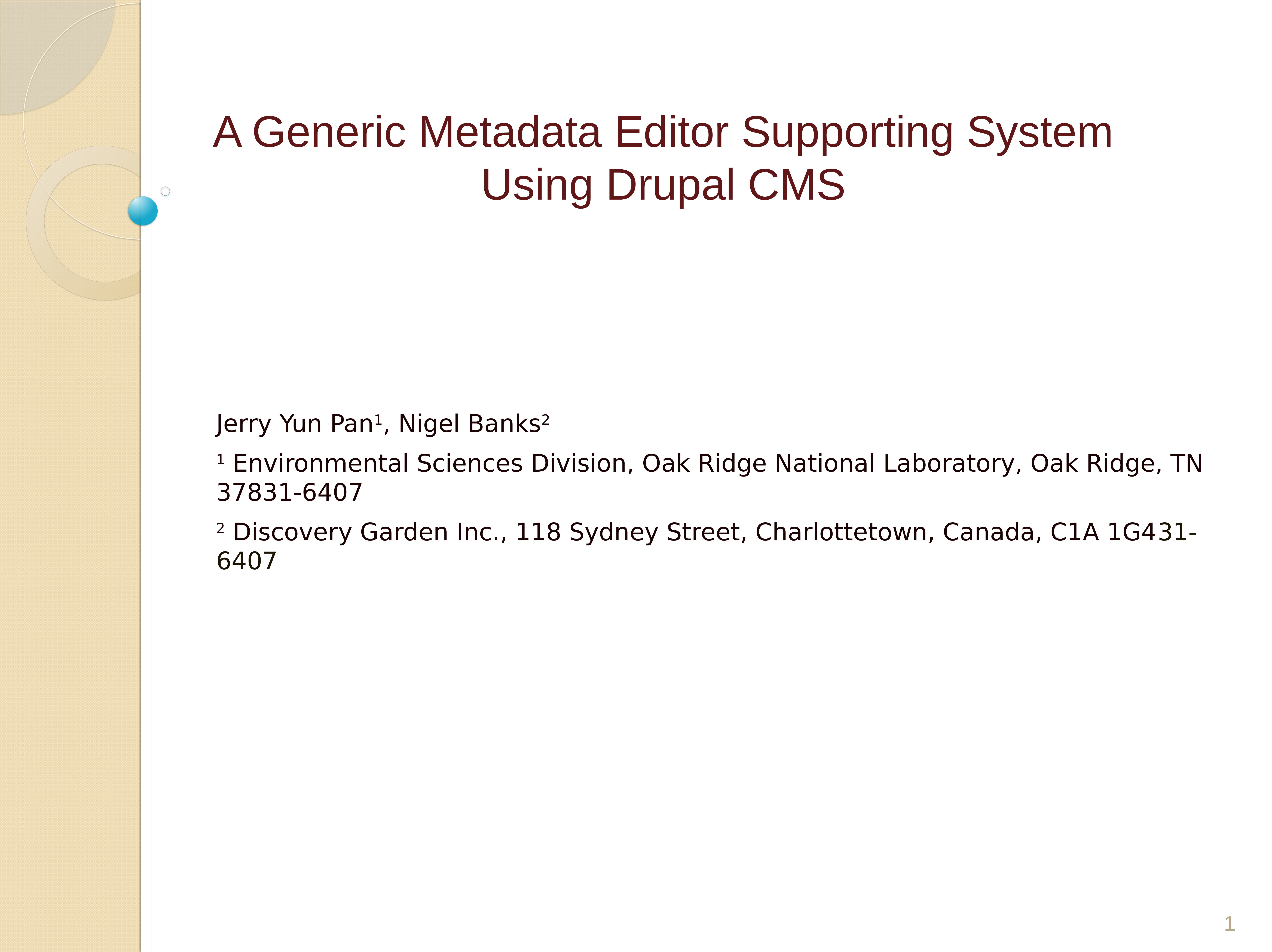

A Generic Metadata Editor Supporting System Using Drupal CMS

Jerry Yun Pan1, Nigel Banks2
1 Environmental Sciences Division, Oak Ridge National Laboratory, Oak Ridge, TN 37831-6407
2 Discovery Garden Inc., 118 Sydney Street, Charlottetown, Canada, C1A 1G431-6407
1